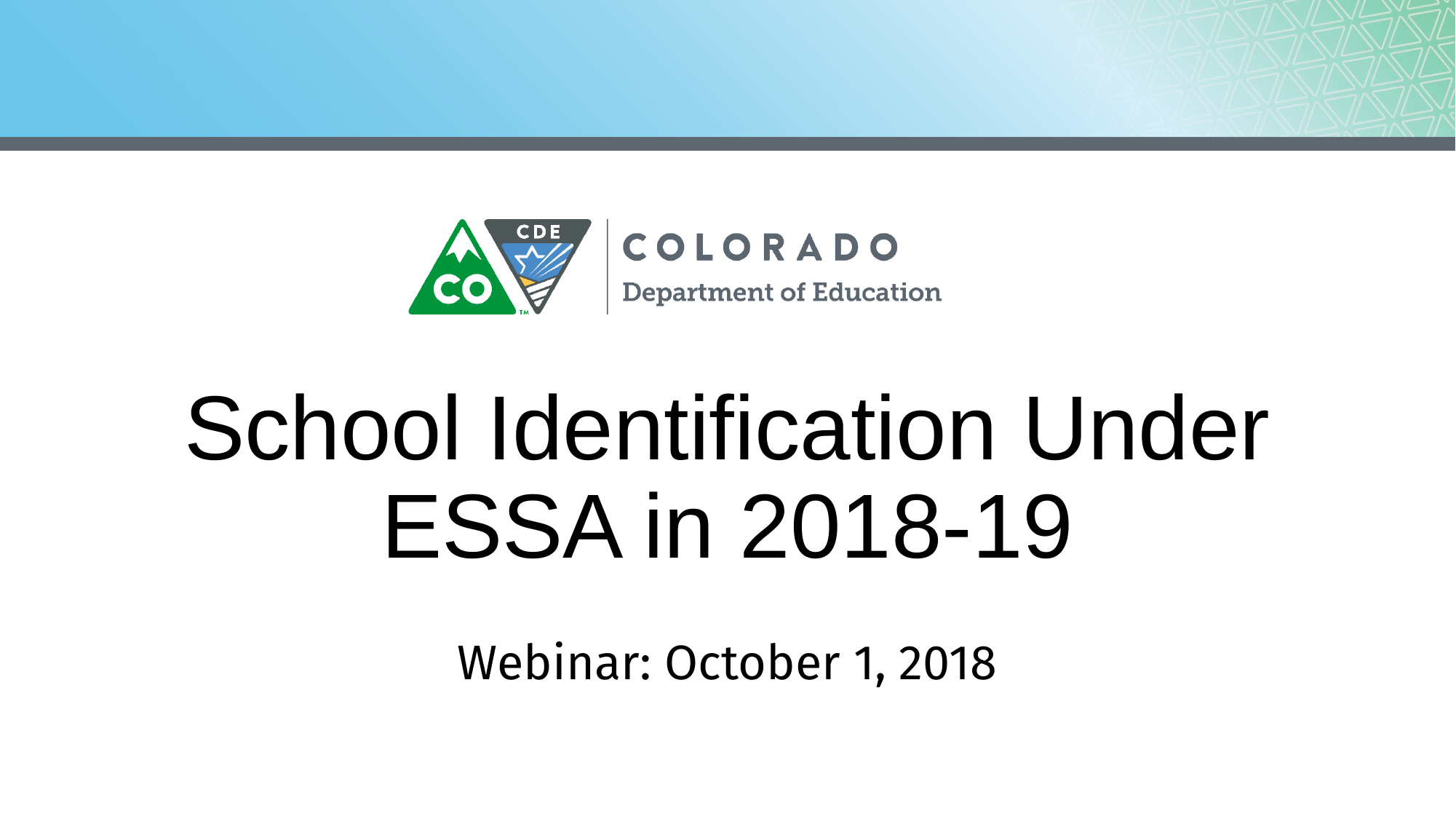

# School Identification Under ESSA in 2018-19
Webinar: October 1, 2018